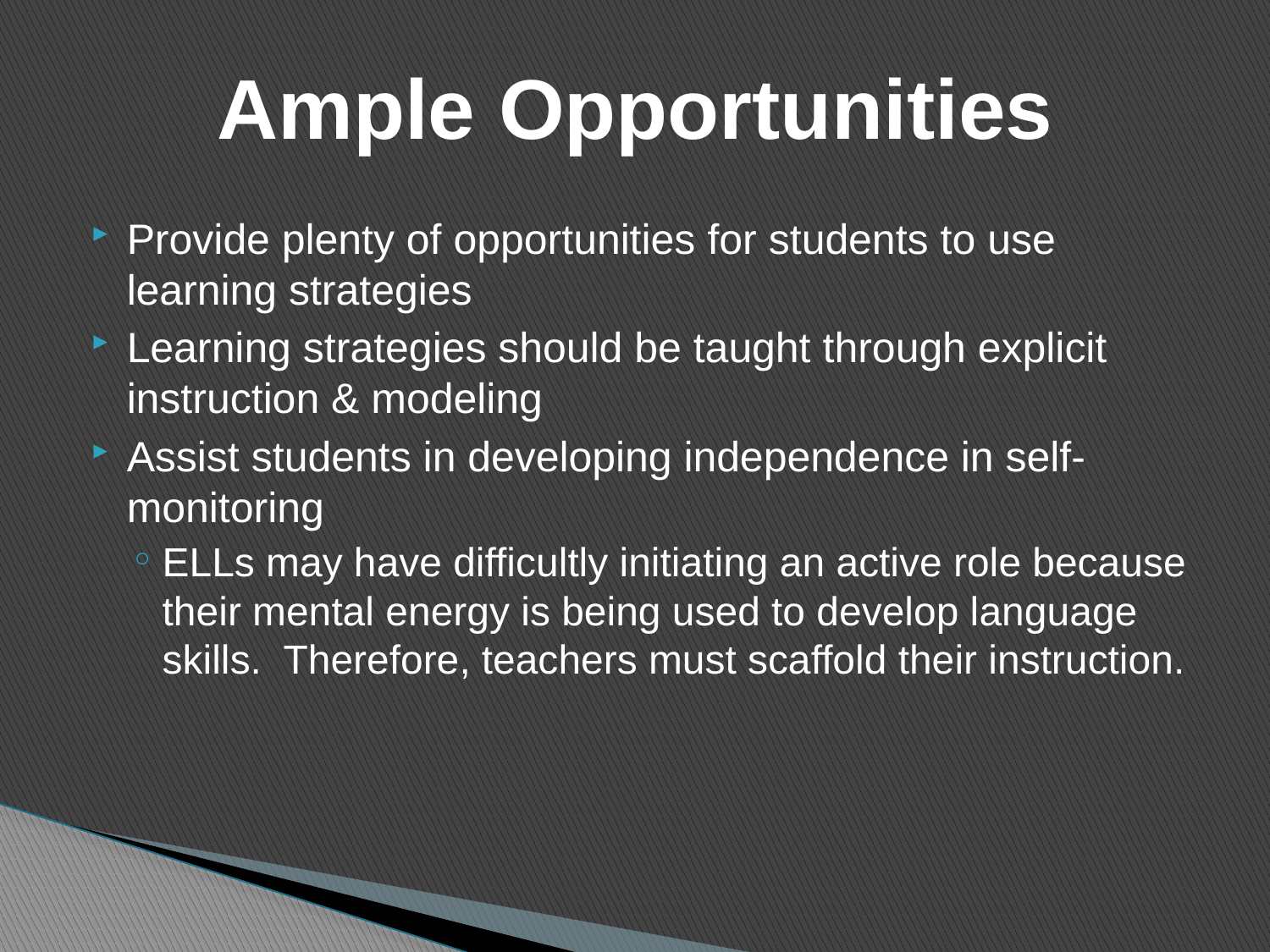

# Ample Opportunities
Provide plenty of opportunities for students to use learning strategies
Learning strategies should be taught through explicit instruction & modeling
Assist students in developing independence in self-monitoring
ELLs may have difficultly initiating an active role because their mental energy is being used to develop language skills.  Therefore, teachers must scaffold their instruction.